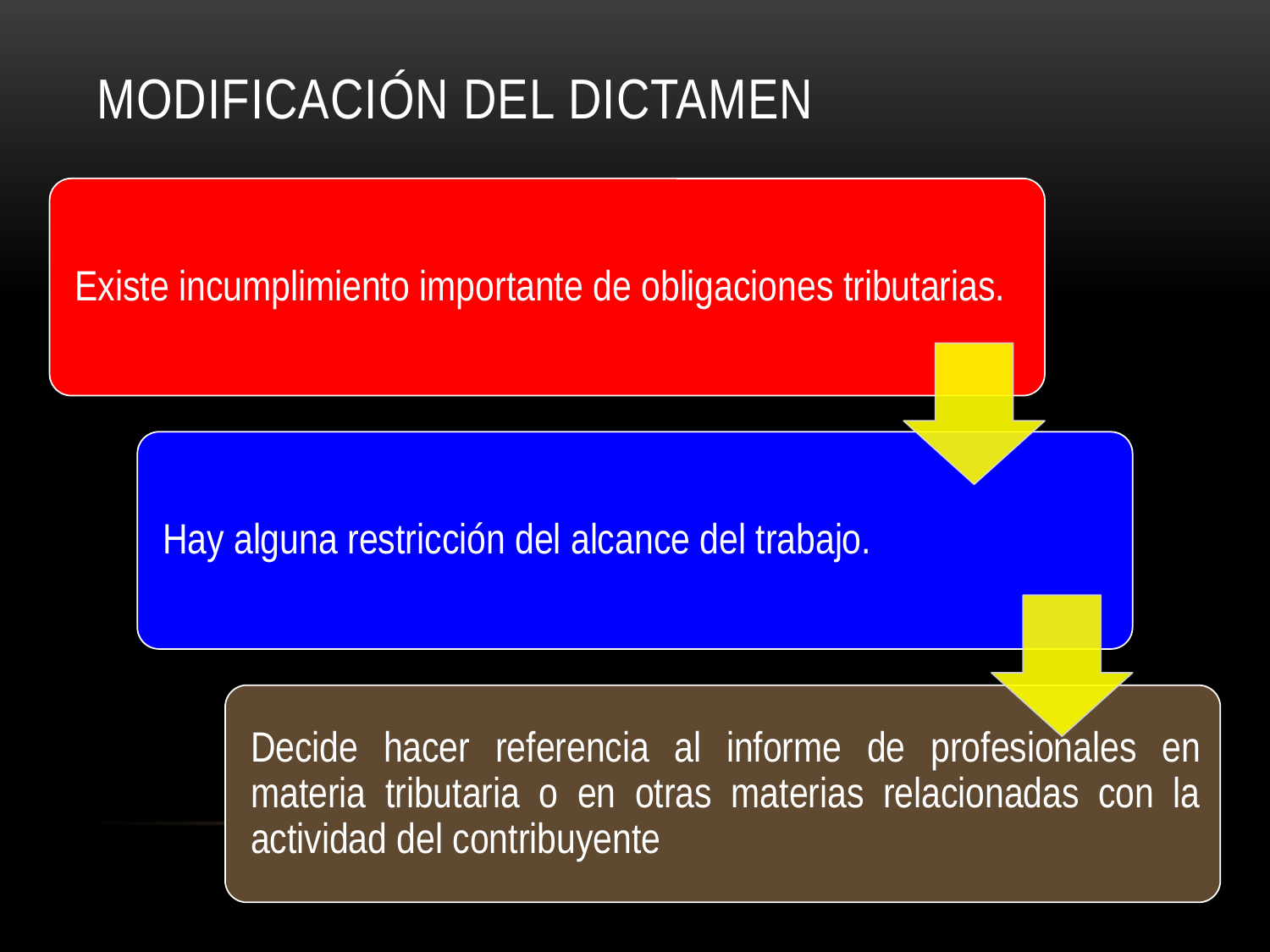

# MODIFICACIÓN DEL DICTAMEN
Existe incumplimiento importante de obligaciones tributarias.
Hay alguna restricción del alcance del trabajo.
Decide hacer referencia al informe de profesionales en materia tributaria o en otras materias relacionadas con la actividad del contribuyente